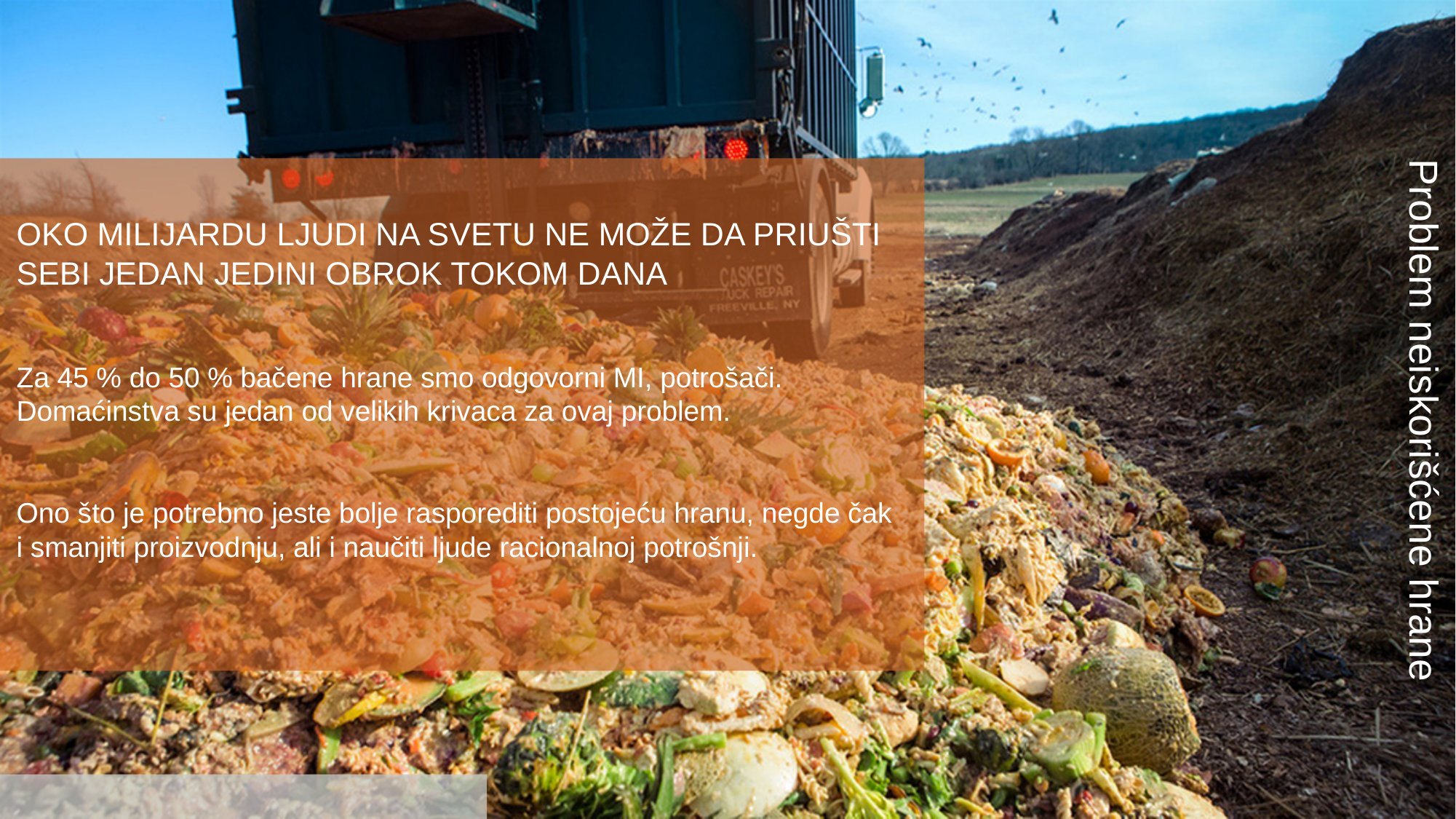

Problem neiskorišćene hrane
OKO MILIJARDU LJUDI NA SVETU NE MOŽE DA PRIUŠTI
SEBI JEDAN JEDINI OBROK TOKOM DANA

Za 45 % do 50 % bačene hrane smo odgovorni MI, potrošači.
Domaćinstva su jedan od velikih krivaca za ovaj problem.

Ono što je potrebno jeste bolje rasporediti postojeću hranu, negde čak
i smanjiti proizvodnju, ali i naučiti ljude racionalnoj potrošnji.